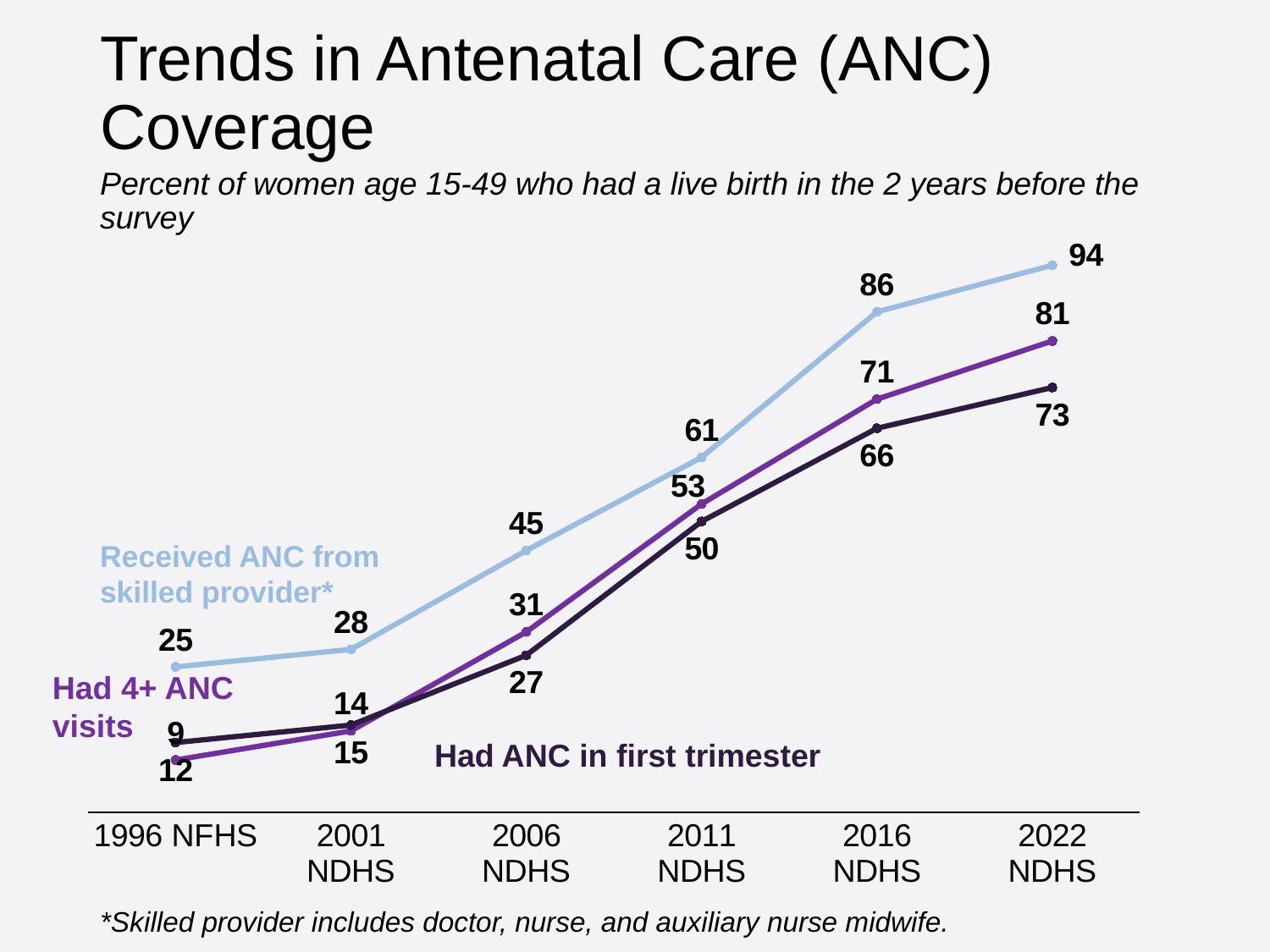

# Trends in Antenatal Care (ANC) Coverage
Percent of women age 15-49 who had a live birth in the 2 years before the survey

### Chart

| Category | Any ANC from a skilled provider | Had 4+ ANC visits | Had ANC in first trimester |
|---|---|---|---|
| 1996 NFHS | 25.0 | 9.0 | 12.0 |
| 2001 NDHS | 28.0 | 14.0 | 15.0 |
| 2006 NDHS | 45.0 | 31.0 | 27.0 |
| 2011 NDHS | 61.0 | 53.0 | 50.0 |
| 2016 NDHS | 86.0 | 71.0 | 66.0 |
| 2022 NDHS | 94.0 | 81.0 | 73.0 |
Received ANC from skilled provider*
Had 4+ ANC visits
Had ANC in first trimester
*Skilled provider includes doctor, nurse, and auxiliary nurse midwife.